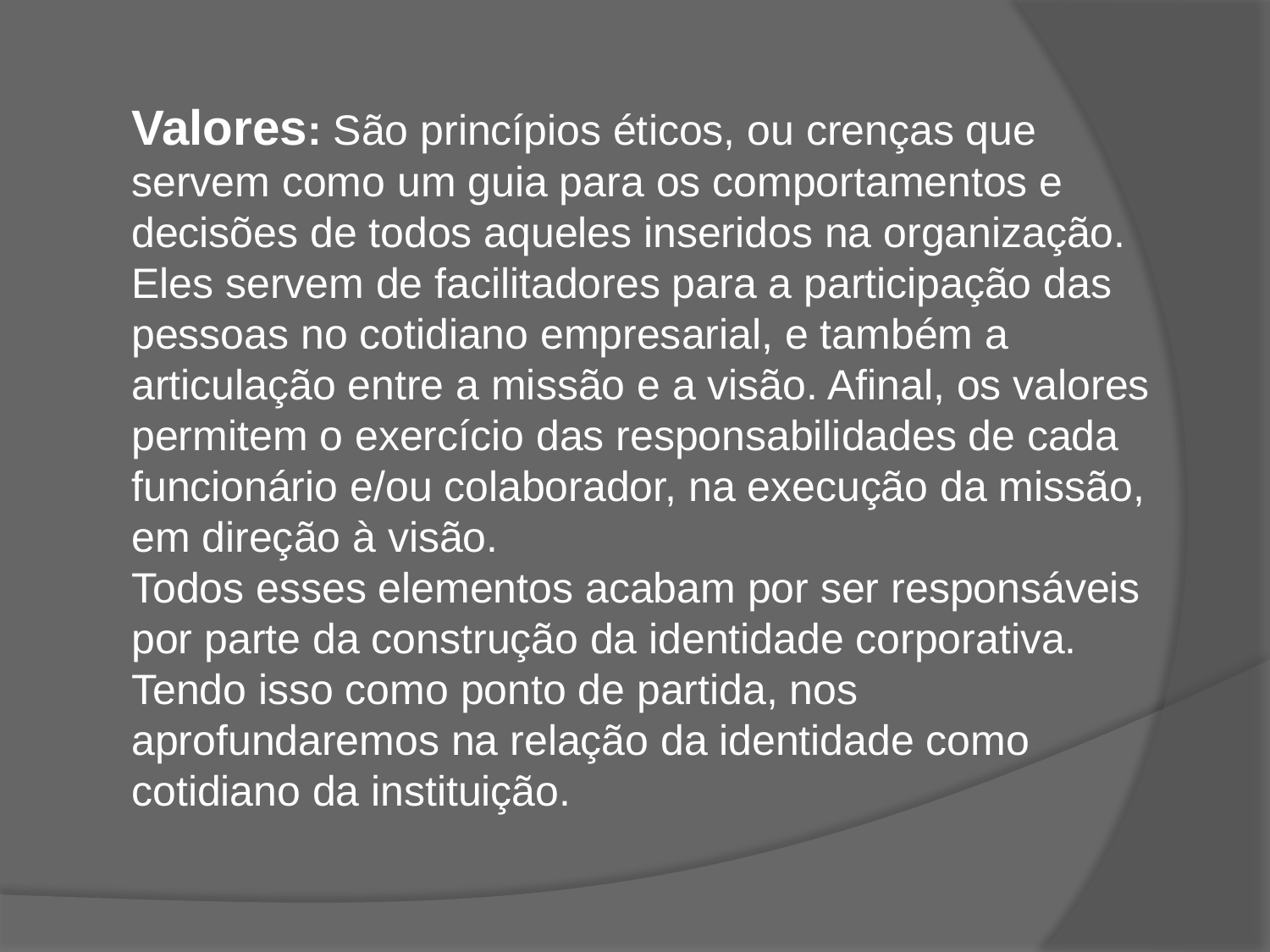

Valores: São princípios éticos, ou crenças que servem como um guia para os comportamentos e decisões de todos aqueles inseridos na organização. Eles servem de facilitadores para a participação das pessoas no cotidiano empresarial, e também a articulação entre a missão e a visão. Afinal, os valores permitem o exercício das responsabilidades de cada funcionário e/ou colaborador, na execução da missão, em direção à visão.
Todos esses elementos acabam por ser responsáveis por parte da construção da identidade corporativa. Tendo isso como ponto de partida, nos aprofundaremos na relação da identidade como cotidiano da instituição.